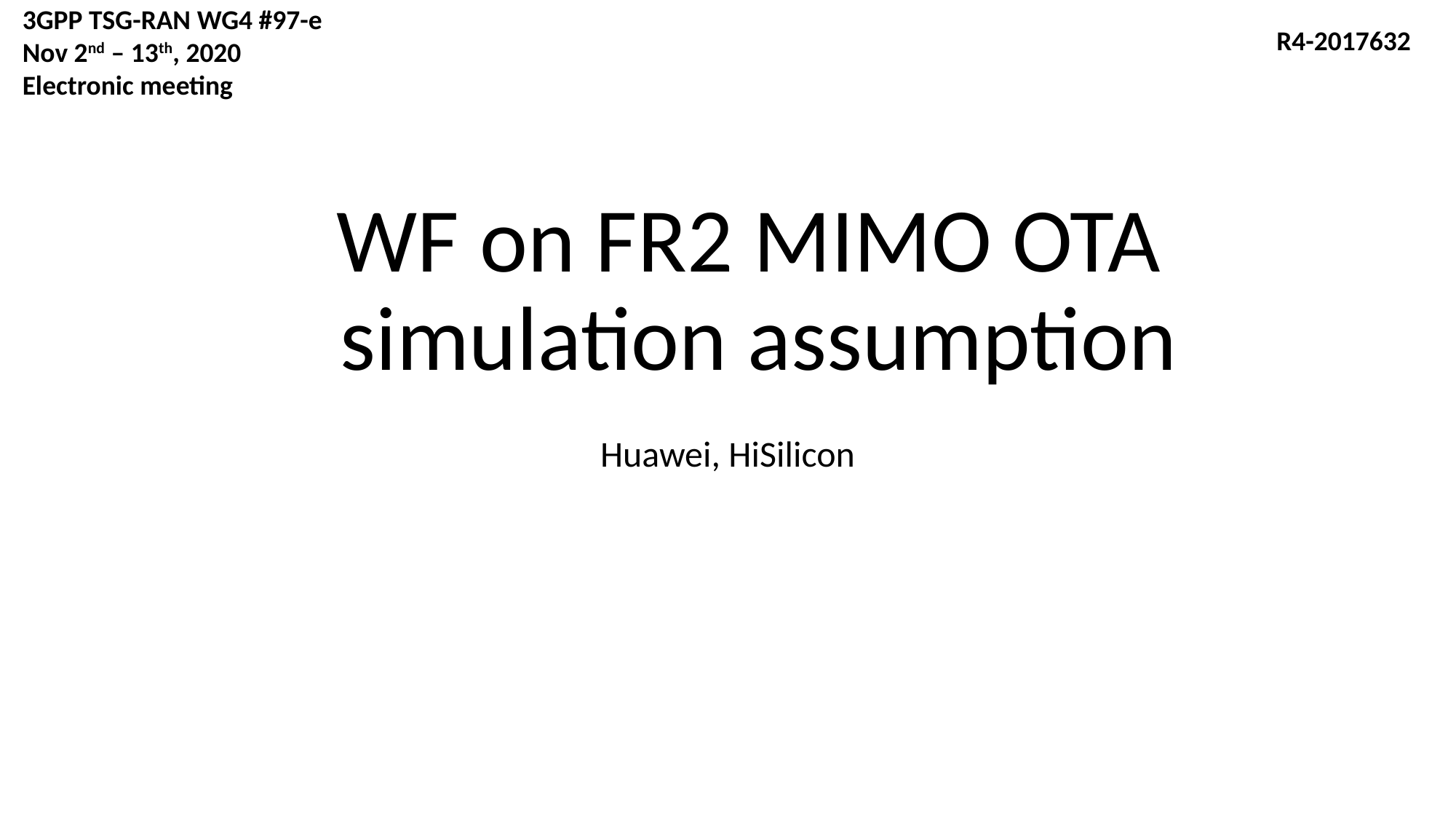

3GPP TSG-RAN WG4 #97-e
Nov 2nd – 13th, 2020
Electronic meeting
R4-2017632
# WF on FR2 MIMO OTA simulation assumption
Huawei, HiSilicon